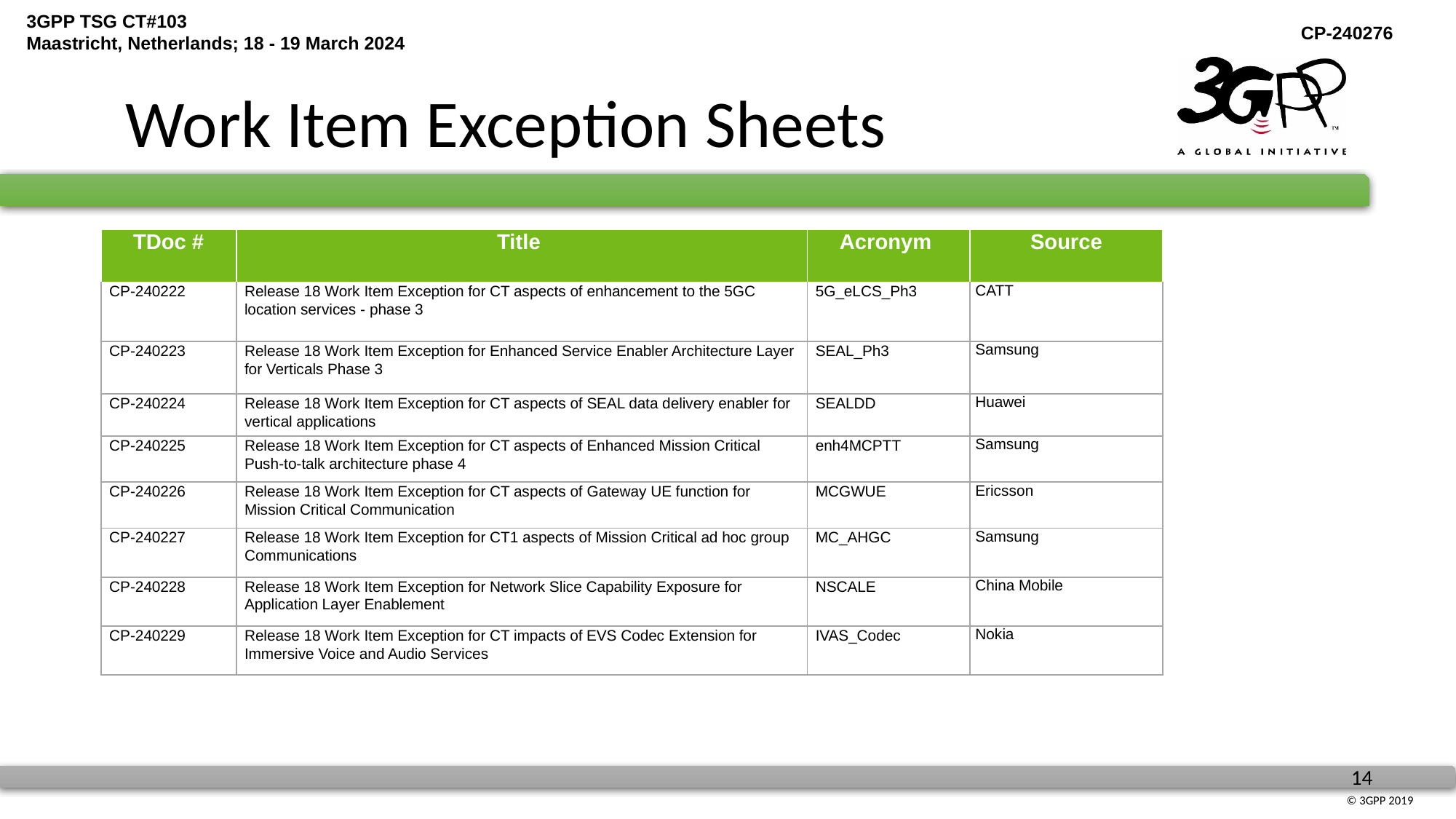

# Work Item Exception Sheets
| TDoc # | Title | Acronym | Source |
| --- | --- | --- | --- |
| CP-240222 | Release 18 Work Item Exception for CT aspects of enhancement to the 5GC location services - phase 3 | 5G\_eLCS\_Ph3 | CATT |
| CP-240223 | Release 18 Work Item Exception for Enhanced Service Enabler Architecture Layer for Verticals Phase 3 | SEAL\_Ph3 | Samsung |
| CP-240224 | Release 18 Work Item Exception for CT aspects of SEAL data delivery enabler for vertical applications | SEALDD | Huawei |
| CP-240225 | Release 18 Work Item Exception for CT aspects of Enhanced Mission Critical Push-to-talk architecture phase 4 | enh4MCPTT | Samsung |
| CP-240226 | Release 18 Work Item Exception for CT aspects of Gateway UE function for Mission Critical Communication | MCGWUE | Ericsson |
| CP-240227 | Release 18 Work Item Exception for CT1 aspects of Mission Critical ad hoc group Communications | MC\_AHGC | Samsung |
| CP-240228 | Release 18 Work Item Exception for Network Slice Capability Exposure for Application Layer Enablement | NSCALE | China Mobile |
| CP-240229 | Release 18 Work Item Exception for CT impacts of EVS Codec Extension for Immersive Voice and Audio Services | IVAS\_Codec | Nokia |